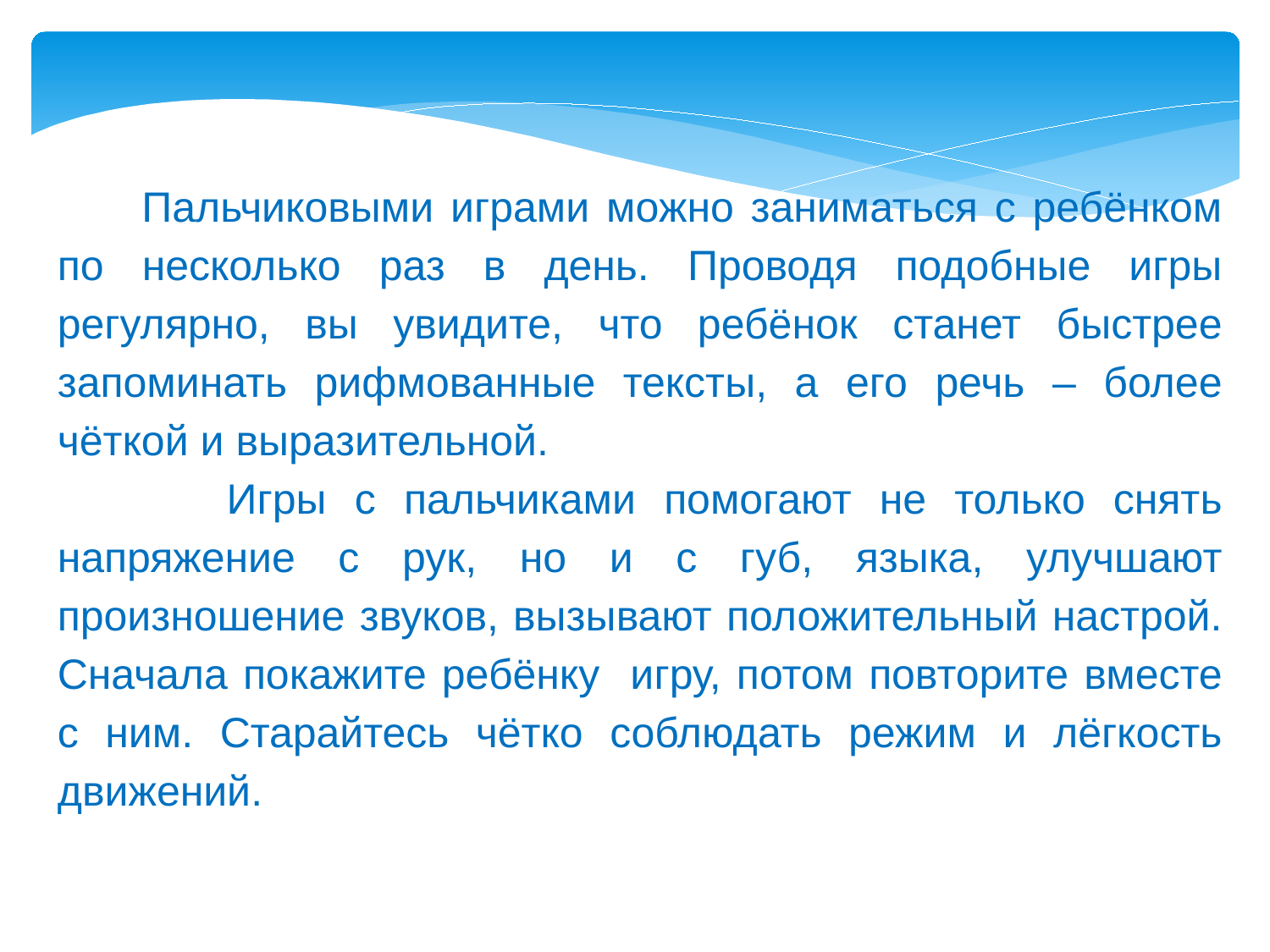

Пальчиковыми играми можно заниматься с ребёнком по несколько раз в день. Проводя подобные игры регулярно, вы увидите, что ребёнок станет быстрее запоминать рифмованные тексты, а его речь – более чёткой и выразительной.
      Игры с пальчиками помогают не только снять напряжение с рук, но и с губ, языка, улучшают произношение звуков, вызывают положительный настрой. Сначала покажите ребёнку  игру, потом повторите вместе с ним. Старайтесь чётко соблюдать режим и лёгкость движений.